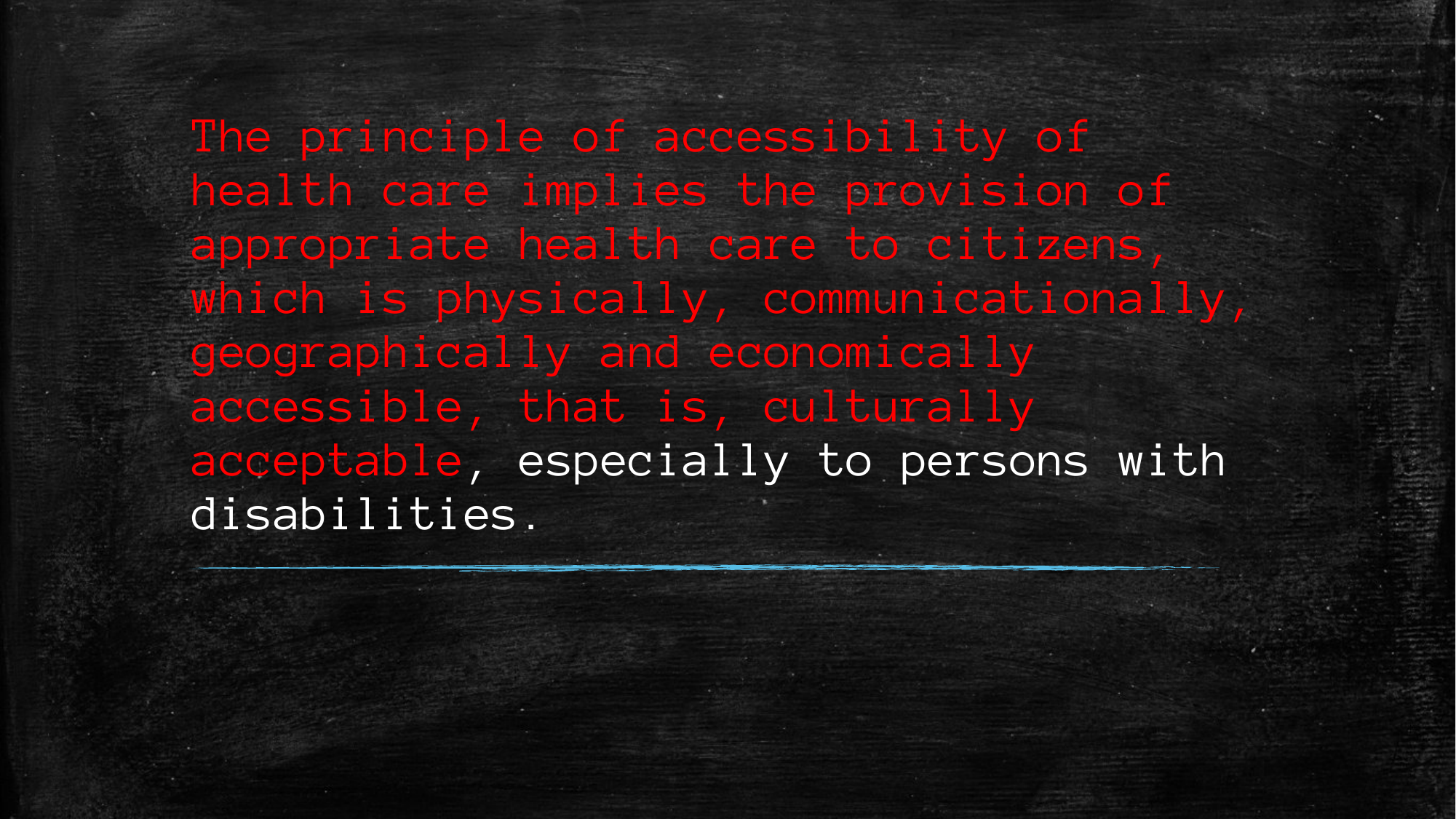

# The principle of accessibility of health care implies the provision of appropriate health care to citizens, which is physically, communicationally, geographically and economically accessible, that is, culturally acceptable, especially to persons with disabilities.